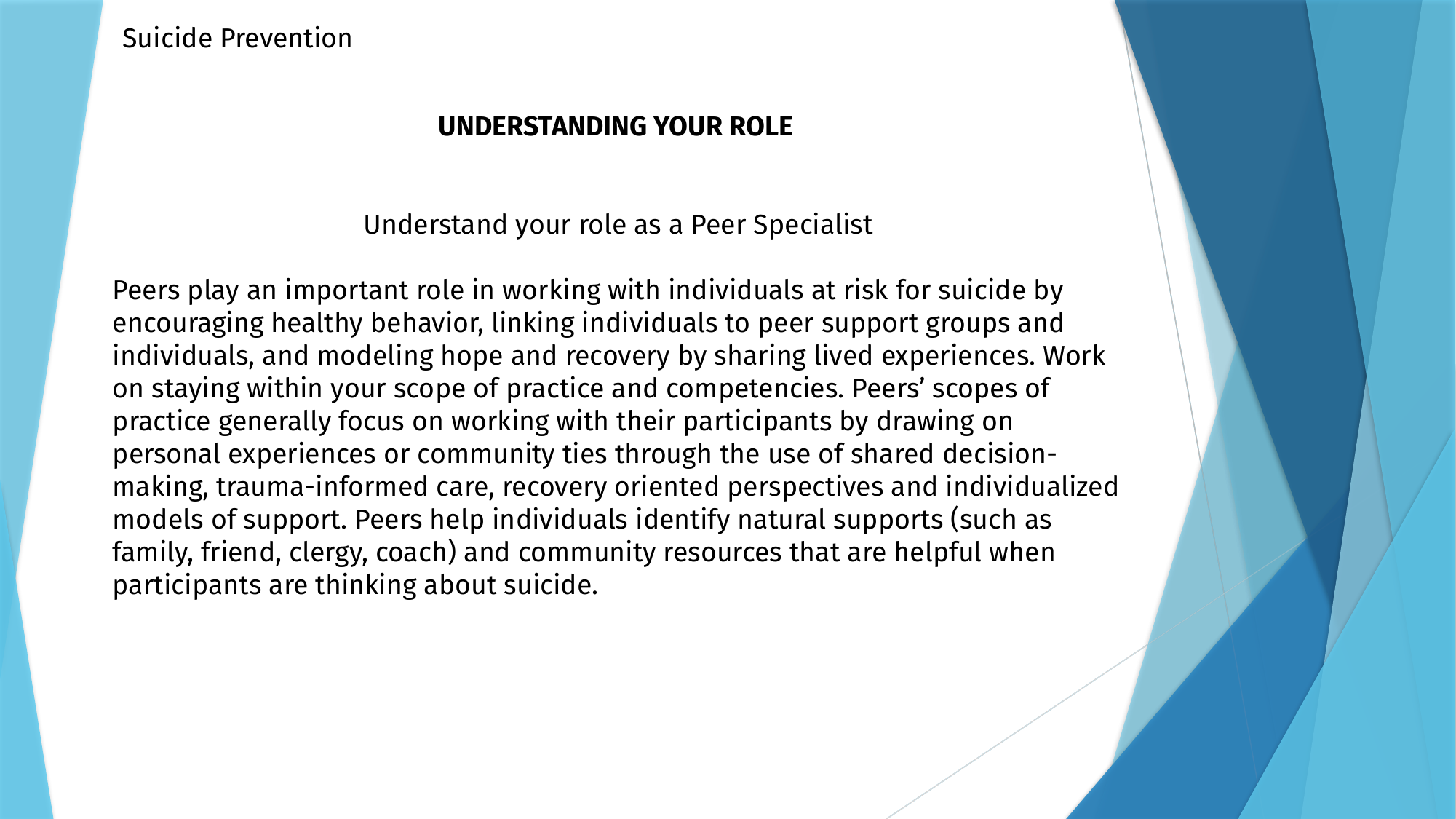

Suicide Prevention
UNDERSTANDING YOUR ROLE
Understand your role as a Peer Specialist

Peers play an important role in working with individuals at risk for suicide by encouraging healthy behavior, linking individuals to peer support groups and individuals, and modeling hope and recovery by sharing lived experiences. Work on staying within your scope of practice and competencies. Peers’ scopes of practice generally focus on working with their participants by drawing on personal experiences or community ties through the use of shared decision-making, trauma-informed care, recovery oriented perspectives and individualized models of support. Peers help individuals identify natural supports (such as family, friend, clergy, coach) and community resources that are helpful when participants are thinking about suicide.